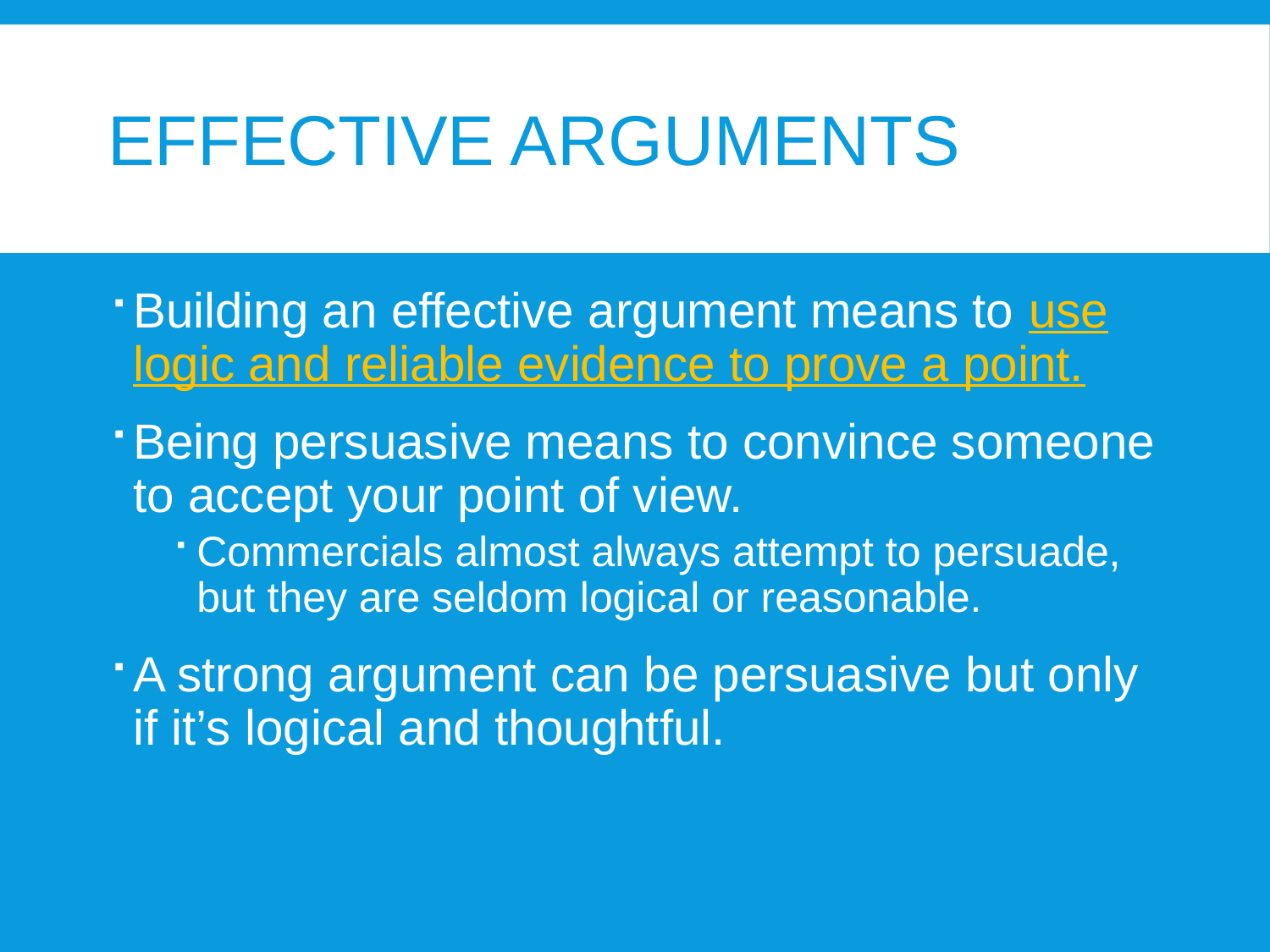

# Effective arguments
Building an effective argument means to use logic and reliable evidence to prove a point.
Being persuasive means to convince someone to accept your point of view.
Commercials almost always attempt to persuade, but they are seldom logical or reasonable.
A strong argument can be persuasive but only if it’s logical and thoughtful.